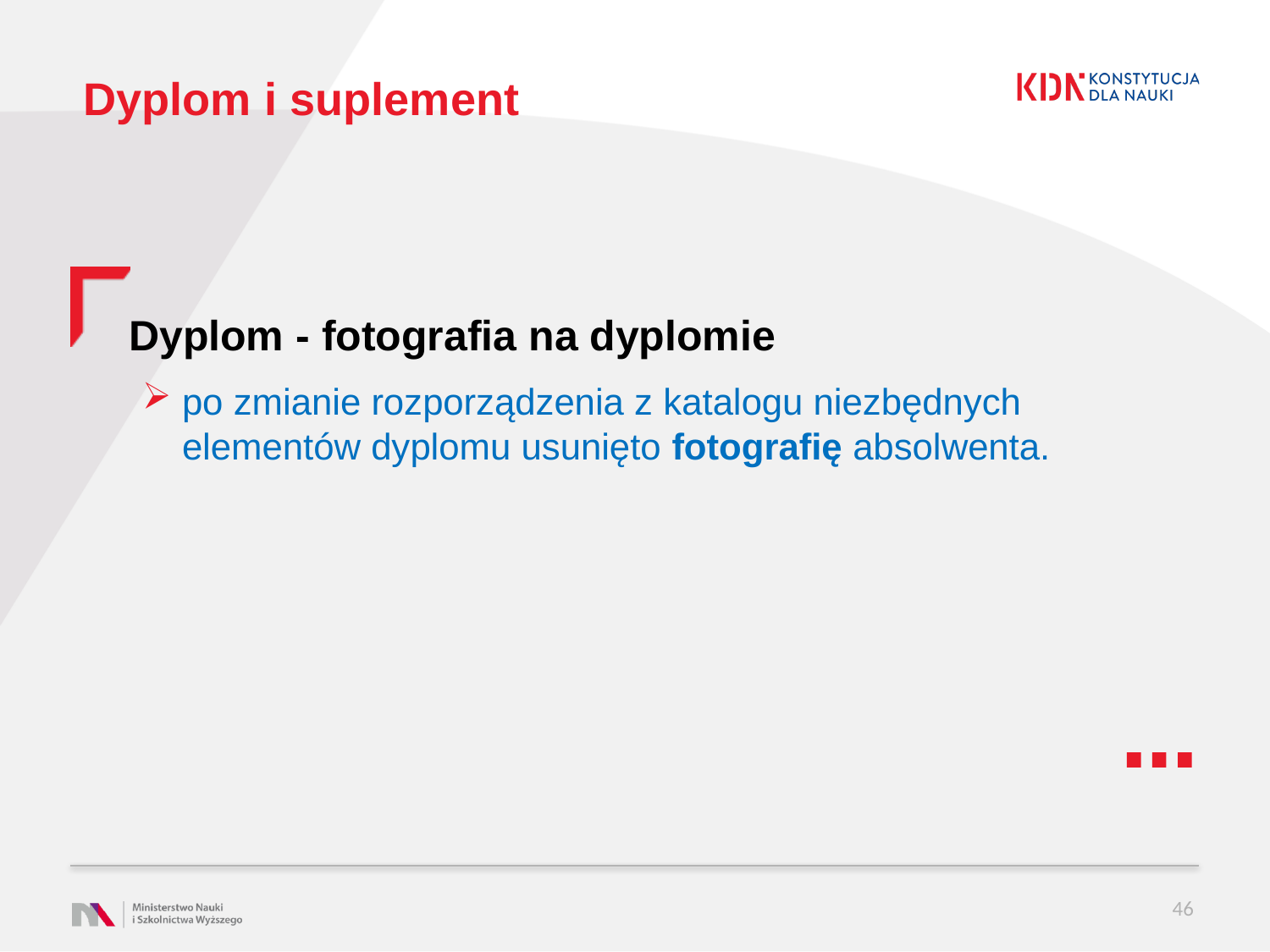

# Dyplom i suplement
Dyplom - fotografia na dyplomie
po zmianie rozporządzenia z katalogu niezbędnych elementów dyplomu usunięto fotografię absolwenta.

46